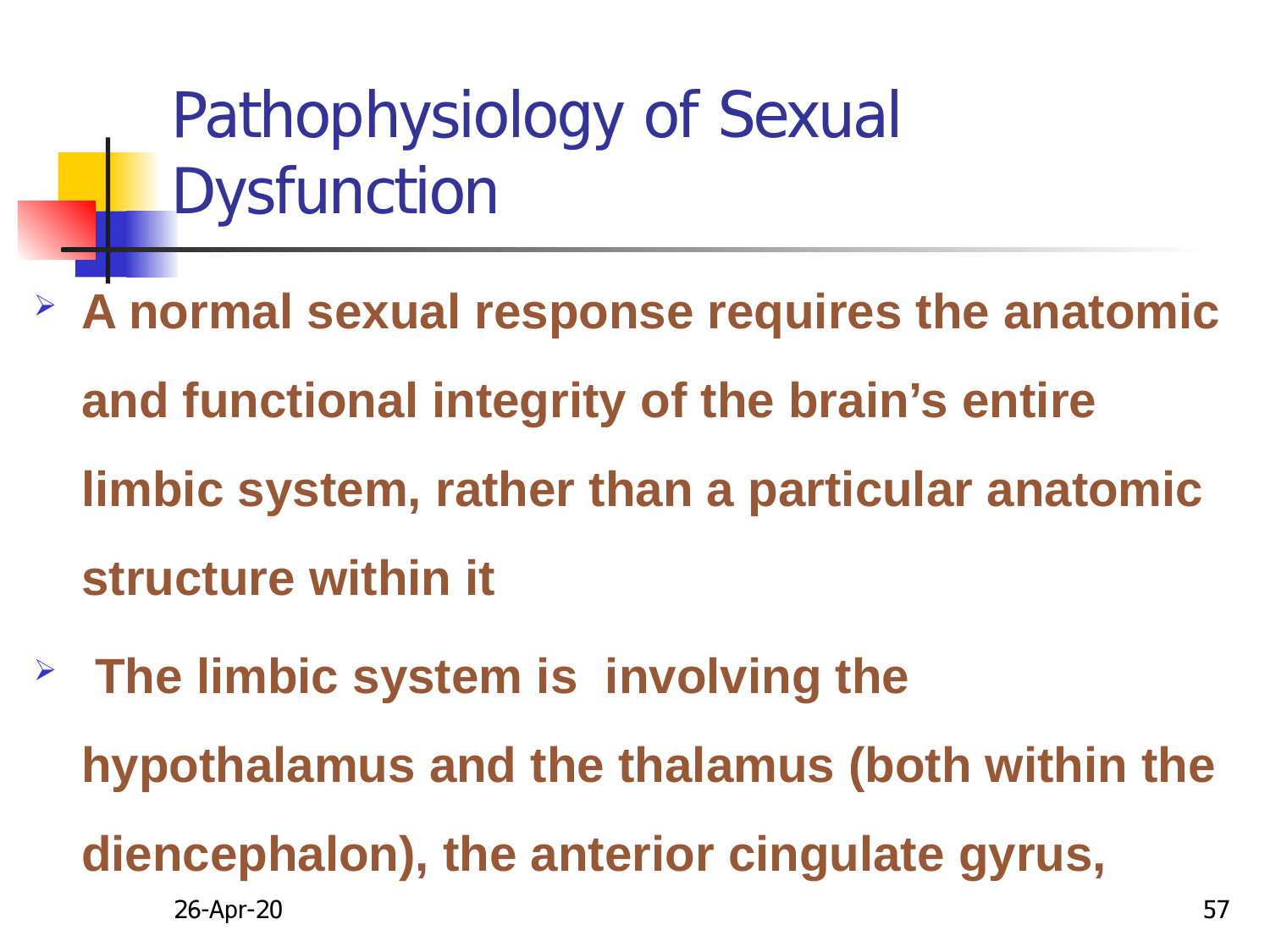

# Pathophysiology of Sexual Dysfunction
A normal sexual response requires the anatomic and functional integrity of the brain’s entire limbic system, rather than a particular anatomic structure within it
 The limbic system is  involving the hypothalamus and the thalamus (both within the diencephalon), the anterior cingulate gyrus,
26-Apr-20
57